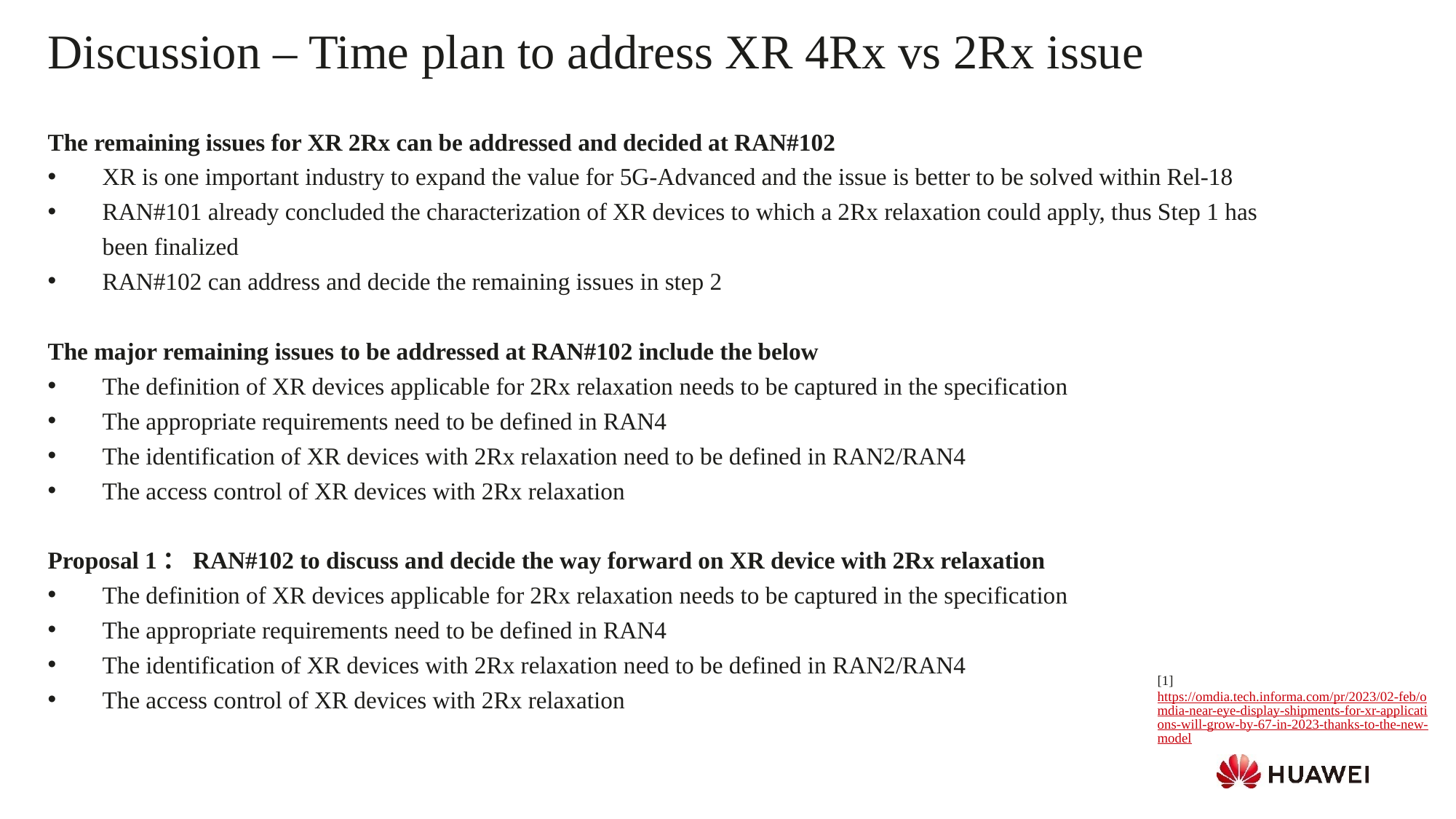

Discussion – Time plan to address XR 4Rx vs 2Rx issue
The remaining issues for XR 2Rx can be addressed and decided at RAN#102
XR is one important industry to expand the value for 5G-Advanced and the issue is better to be solved within Rel-18
RAN#101 already concluded the characterization of XR devices to which a 2Rx relaxation could apply, thus Step 1 has been finalized
RAN#102 can address and decide the remaining issues in step 2

The major remaining issues to be addressed at RAN#102 include the below
The definition of XR devices applicable for 2Rx relaxation needs to be captured in the specification
The appropriate requirements need to be defined in RAN4
The identification of XR devices with 2Rx relaxation need to be defined in RAN2/RAN4
The access control of XR devices with 2Rx relaxation

Proposal 1：RAN#102 to discuss and decide the way forward on XR device with 2Rx relaxation
The definition of XR devices applicable for 2Rx relaxation needs to be captured in the specification
The appropriate requirements need to be defined in RAN4
The identification of XR devices with 2Rx relaxation need to be defined in RAN2/RAN4
The access control of XR devices with 2Rx relaxation
[1] https://omdia.tech.informa.com/pr/2023/02-feb/omdia-near-eye-display-shipments-for-xr-applications-will-grow-by-67-in-2023-thanks-to-the-new-model